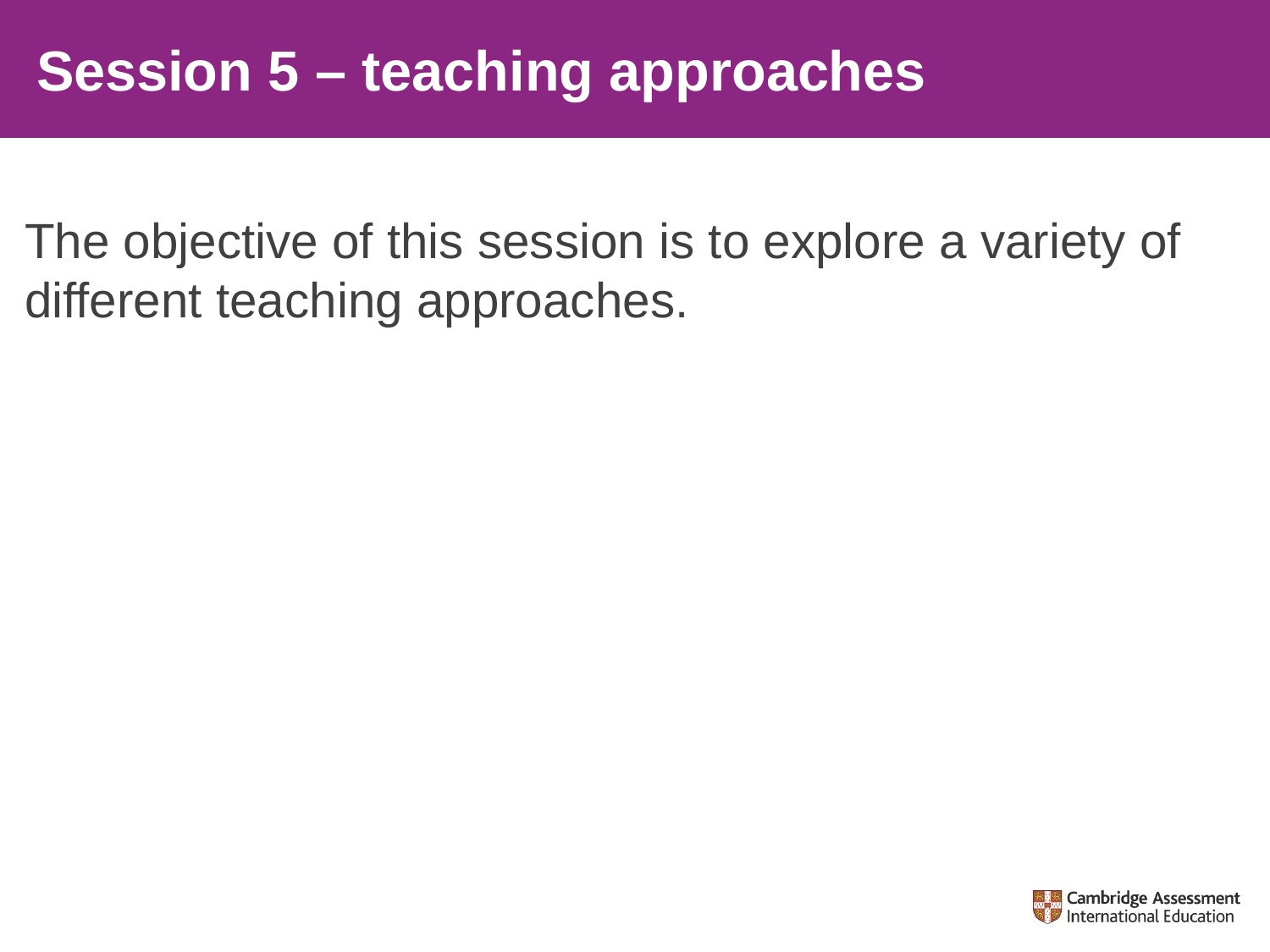

# Session 5 – teaching approaches
The objective of this session is to explore a variety of different teaching approaches.